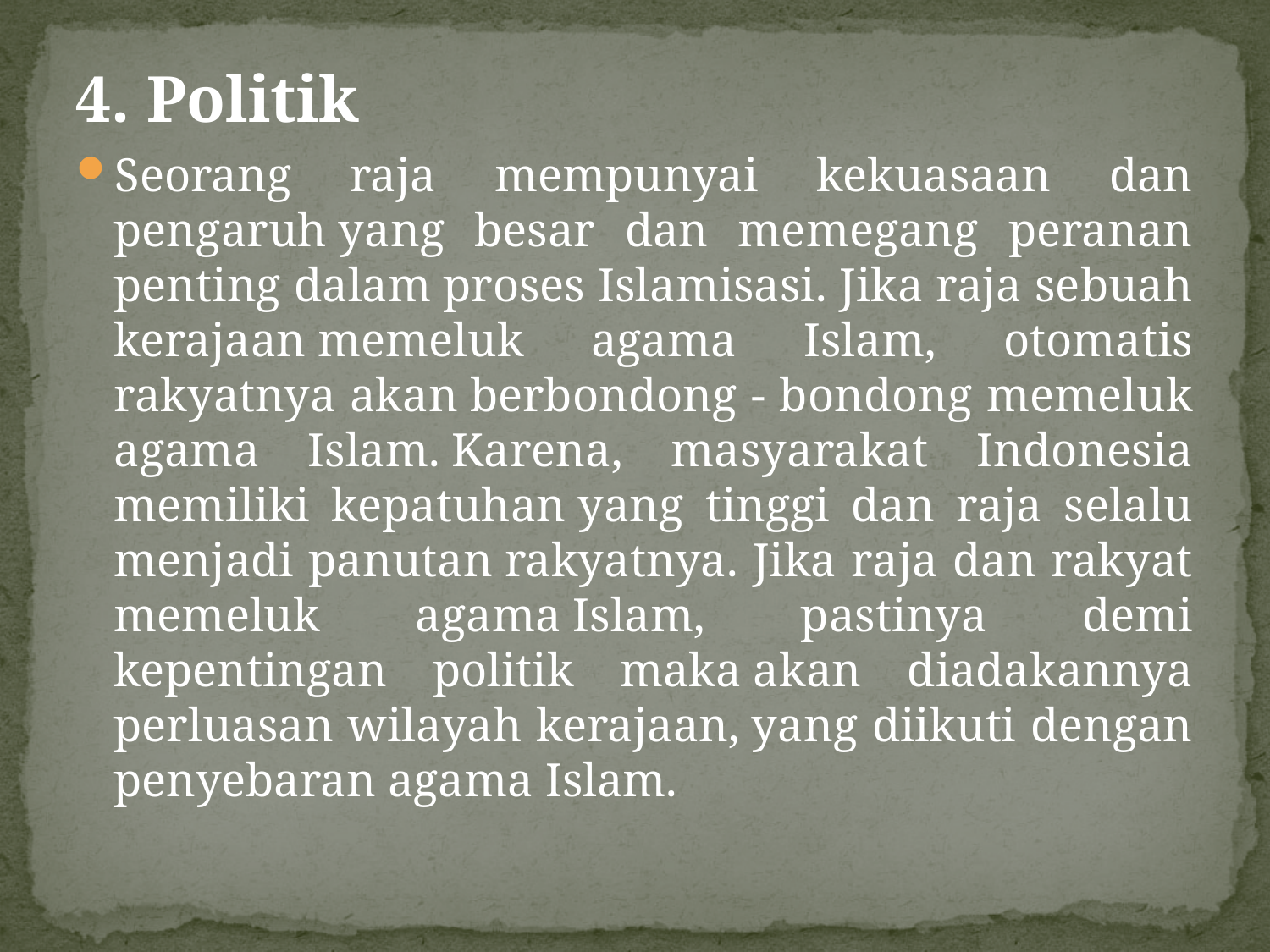

4. Politik
Seorang raja mempunyai kekuasaan dan pengaruh yang besar dan memegang peranan penting dalam proses Islamisasi. Jika raja sebuah kerajaan memeluk agama Islam, otomatis rakyatnya akan berbondong - bondong memeluk agama Islam. Karena, masyarakat Indonesia memiliki kepatuhan yang tinggi dan raja selalu menjadi panutan rakyatnya. Jika raja dan rakyat memeluk agama Islam, pastinya demi kepentingan politik maka akan diadakannya perluasan wilayah kerajaan, yang diikuti dengan penyebaran agama Islam.